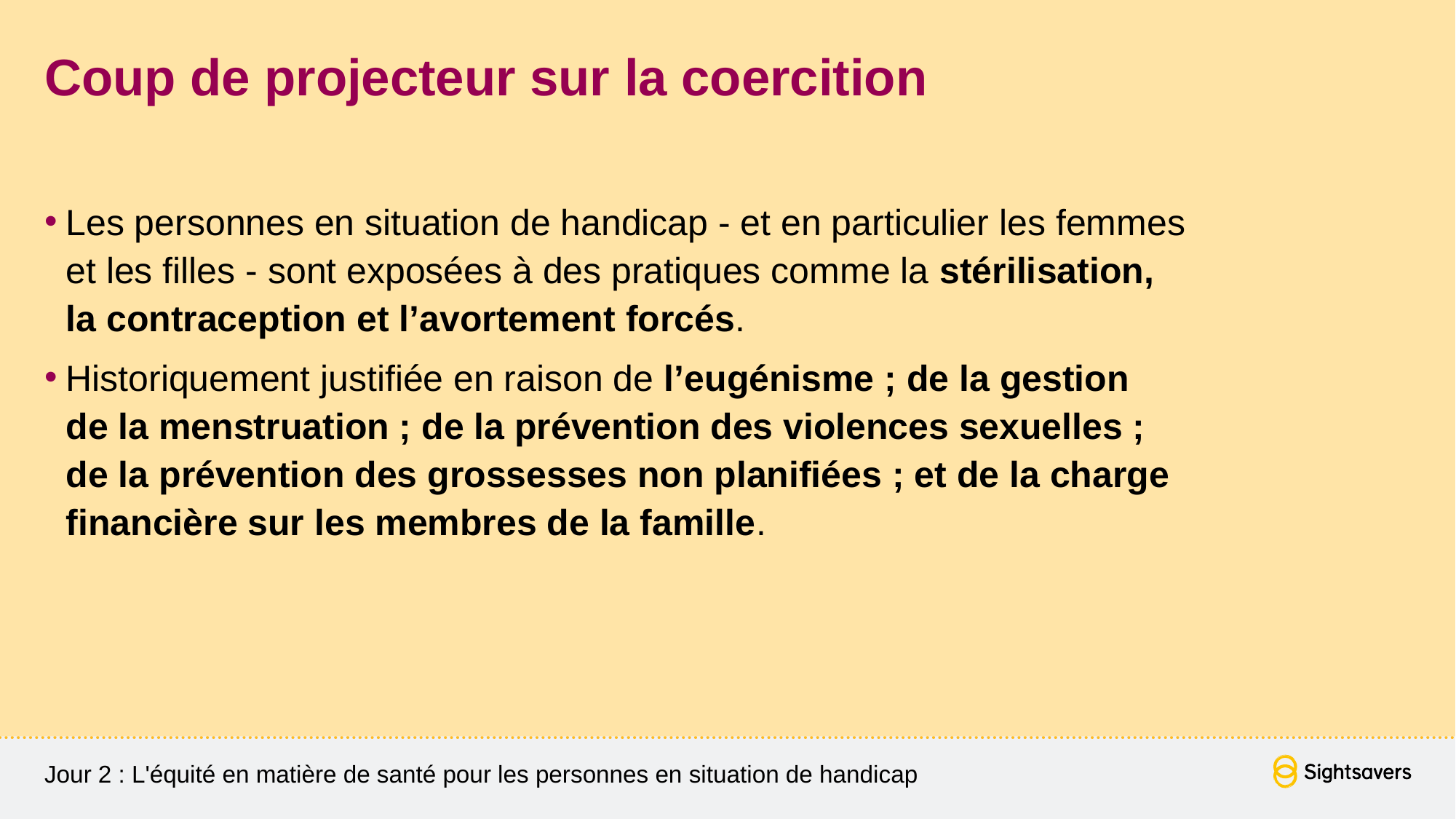

# Coup de projecteur sur la coercition
Les personnes en situation de handicap - et en particulier les femmes
et les filles - sont exposées à des pratiques comme la stérilisation,
la contraception et l’avortement forcés.
Historiquement justifiée en raison de l’eugénisme ; de la gestion
de la menstruation ; de la prévention des violences sexuelles ;
de la prévention des grossesses non planifiées ; et de la charge
financière sur les membres de la famille.
Jour 2 : L'équité en matière de santé pour les personnes en situation de handicap